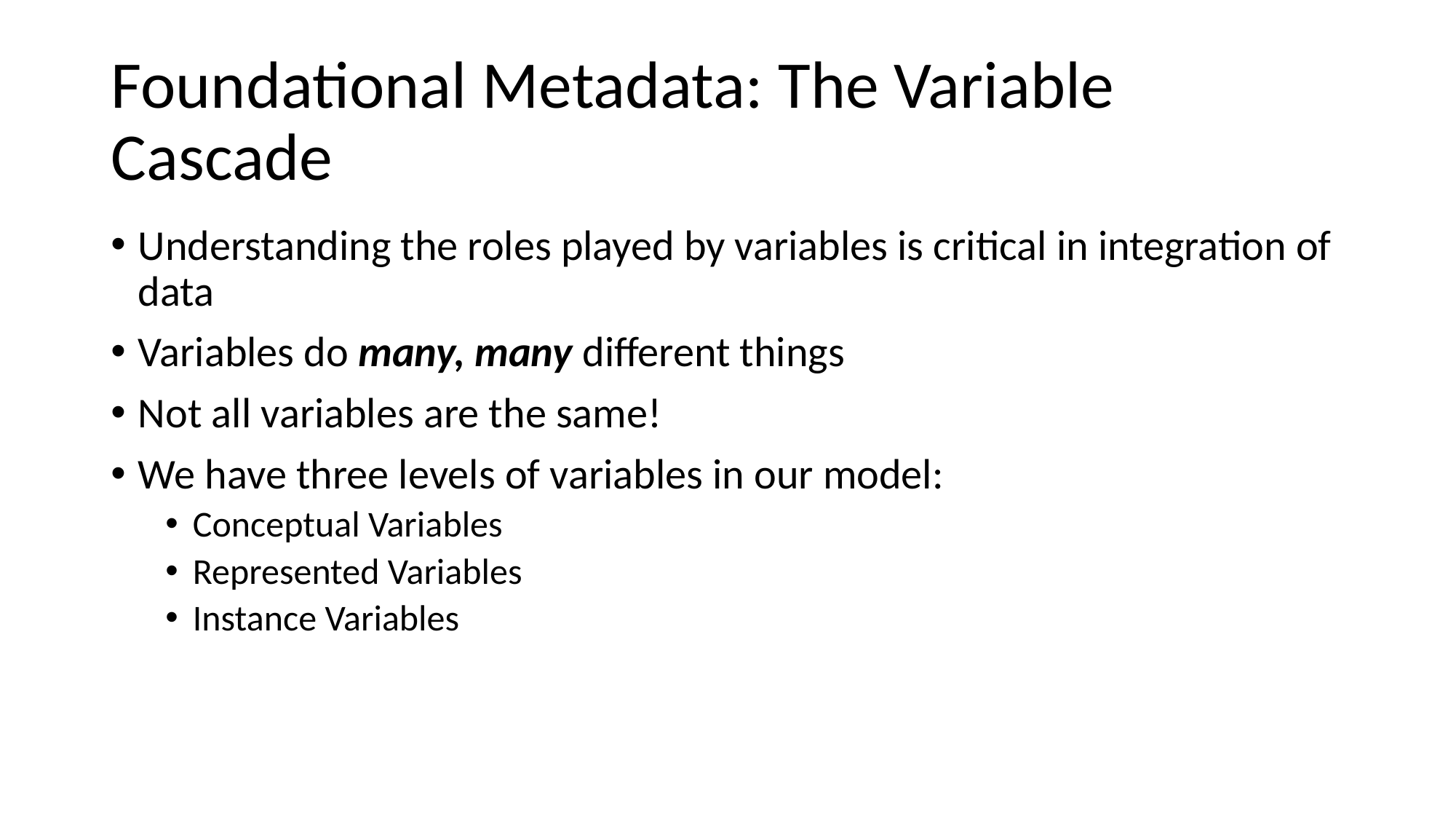

# Foundational Metadata: The Variable Cascade
Understanding the roles played by variables is critical in integration of data
Variables do many, many different things
Not all variables are the same!
We have three levels of variables in our model:
Conceptual Variables
Represented Variables
Instance Variables